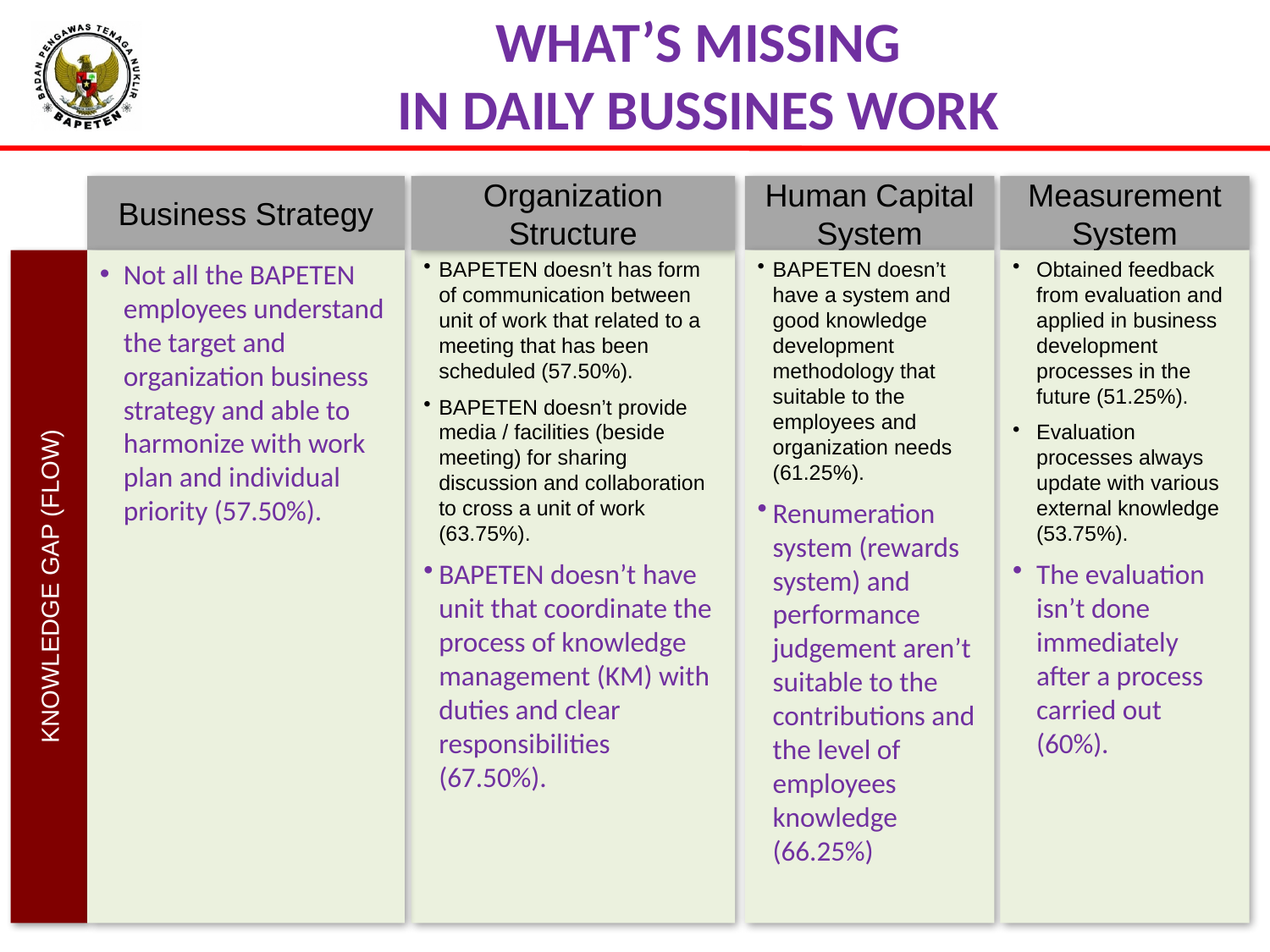

WHAT’S MISSING
IN DAILY BUSSINES WORK

Business Strategy
Organization Structure
Human Capital System
Measurement System
Not all the BAPETEN employees understand the target and organization business strategy and able to harmonize with work plan and individual priority (57.50%).
BAPETEN doesn’t has form of communication between unit of work that related to a meeting that has been scheduled (57.50%).
BAPETEN doesn’t provide media / facilities (beside meeting) for sharing discussion and collaboration to cross a unit of work (63.75%).
BAPETEN doesn’t have unit that coordinate the process of knowledge management (KM) with duties and clear responsibilities (67.50%).

BAPETEN doesn’t have a system and good knowledge development methodology that suitable to the employees and organization needs (61.25%).
Renumeration system (rewards system) and performance judgement aren’t suitable to the contributions and the level of employees knowledge (66.25%)
Obtained feedback from evaluation and applied in business development processes in the future (51.25%).
Evaluation processes always update with various external knowledge (53.75%).
The evaluation isn’t done immediately after a process carried out (60%).
KNOWLEDGE GAP (FLOW)
19